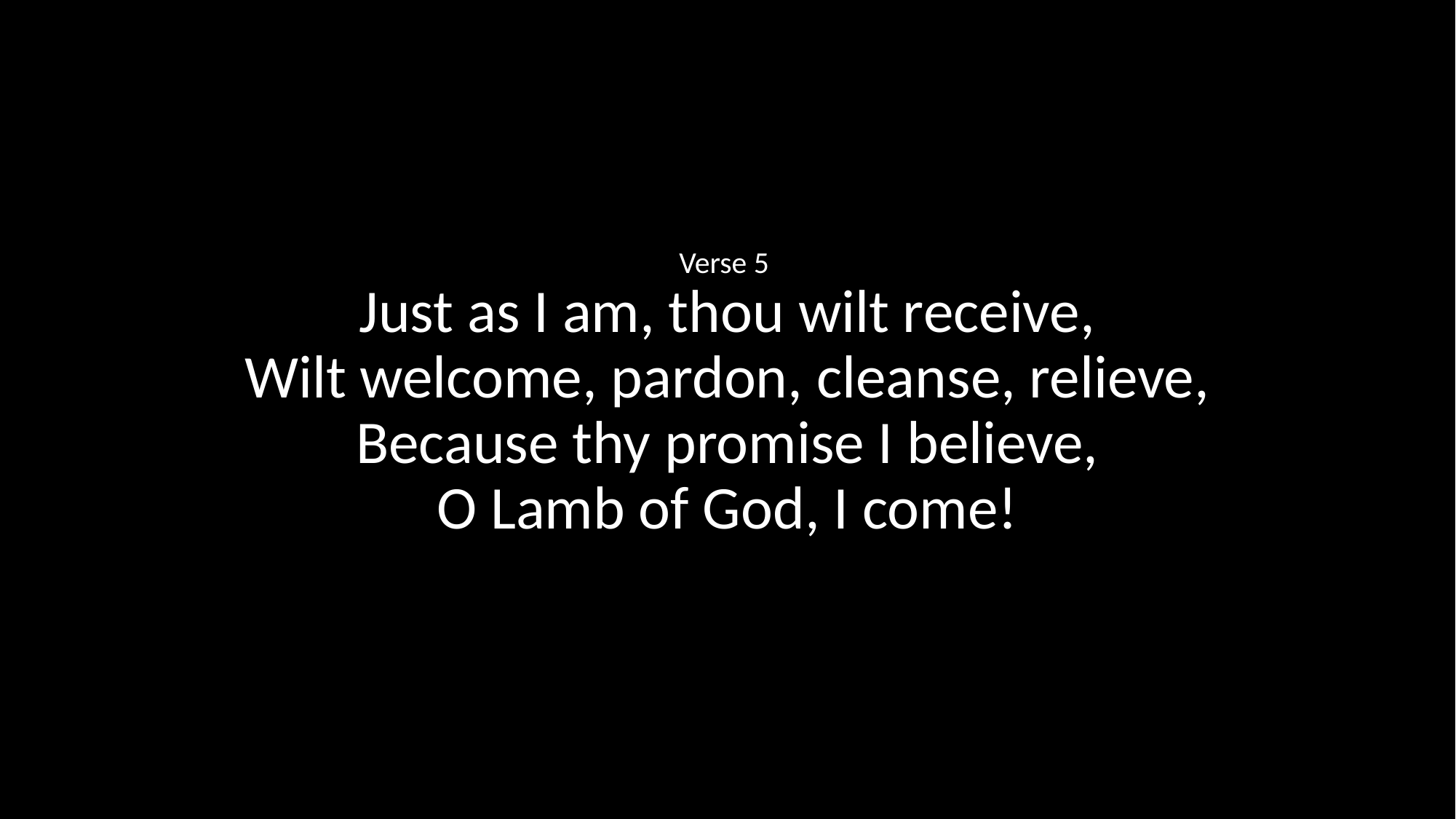

Verse 5
Just as I am, thou wilt receive,
Wilt welcome, pardon, cleanse, relieve,
Because thy promise I believe,
O Lamb of God, I come!